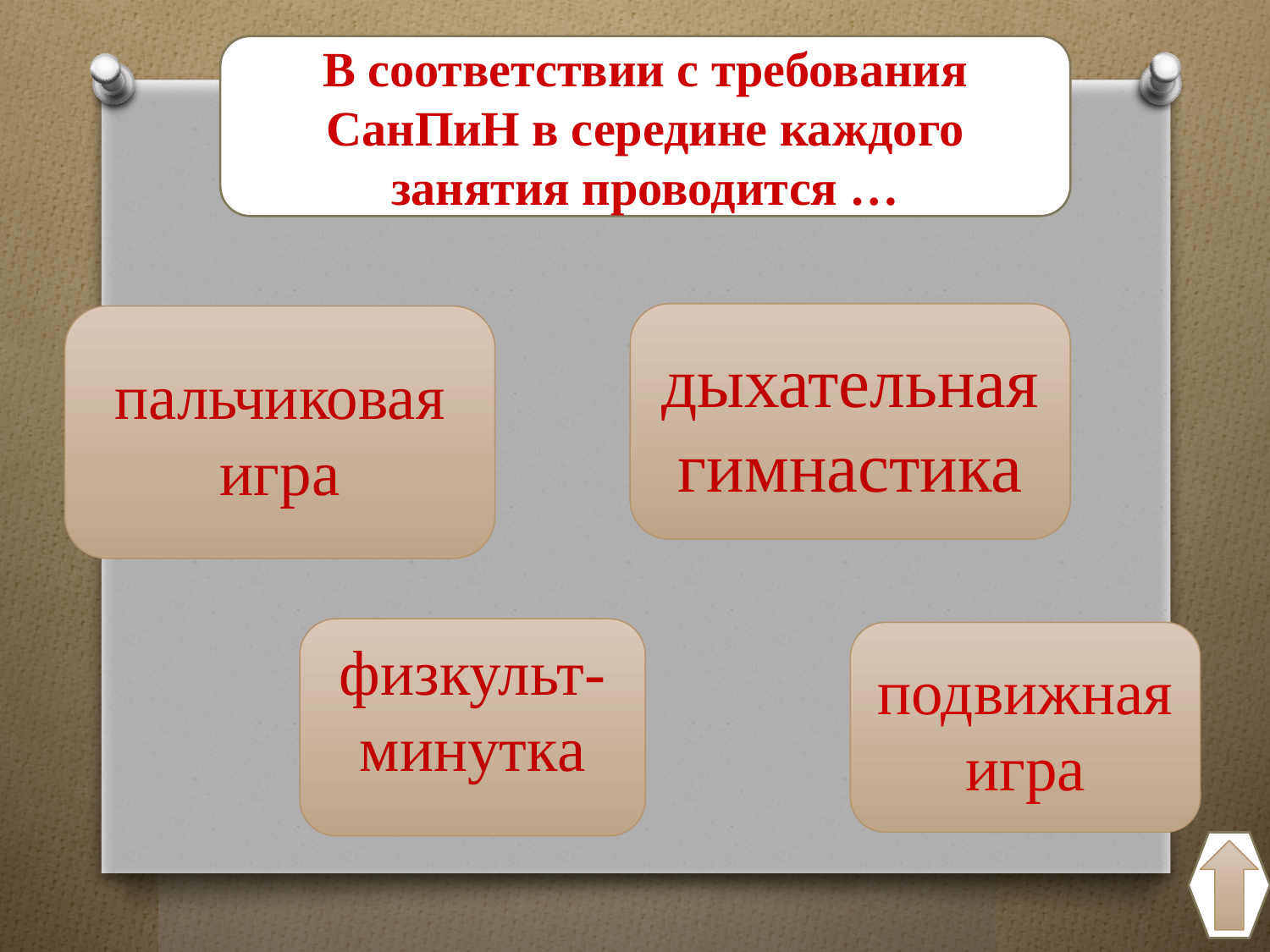

В соответствии с требования СанПиН в середине каждого занятия проводится …
#

дыхательная гимнастика
пальчиковая игра
физкульт-
минутка

подвижная игра